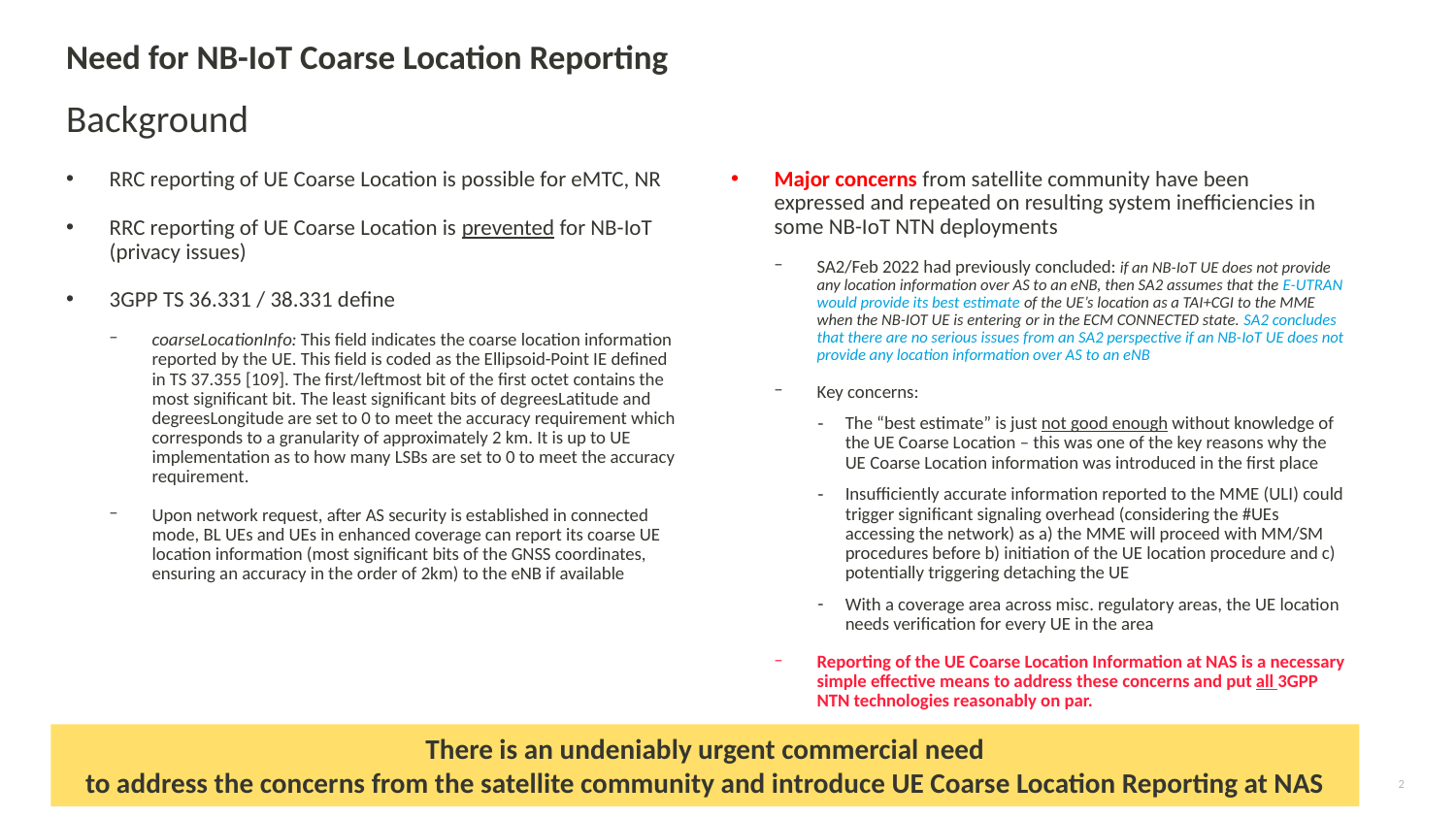

# Need for NB-IoT Coarse Location Reporting

Background
Major concerns from satellite community have been expressed and repeated on resulting system inefficiencies in some NB-IoT NTN deployments
SA2/Feb 2022 had previously concluded: if an NB-IoT UE does not provide any location information over AS to an eNB, then SA2 assumes that the E-UTRAN would provide its best estimate of the UE’s location as a TAI+CGI to the MME when the NB-IOT UE is entering or in the ECM CONNECTED state. SA2 concludes that there are no serious issues from an SA2 perspective if an NB-IoT UE does not provide any location information over AS to an eNB
Key concerns:
The “best estimate” is just not good enough without knowledge of the UE Coarse Location – this was one of the key reasons why the UE Coarse Location information was introduced in the first place
Insufficiently accurate information reported to the MME (ULI) could trigger significant signaling overhead (considering the #UEs accessing the network) as a) the MME will proceed with MM/SM procedures before b) initiation of the UE location procedure and c) potentially triggering detaching the UE
With a coverage area across misc. regulatory areas, the UE location needs verification for every UE in the area
Reporting of the UE Coarse Location Information at NAS is a necessary simple effective means to address these concerns and put all 3GPP NTN technologies reasonably on par.

RRC reporting of UE Coarse Location is possible for eMTC, NR
RRC reporting of UE Coarse Location is prevented for NB-IoT (privacy issues)
3GPP TS 36.331 / 38.331 define
coarseLocationInfo: This field indicates the coarse location information reported by the UE. This field is coded as the Ellipsoid-Point IE defined in TS 37.355 [109]. The first/leftmost bit of the first octet contains the most significant bit. The least significant bits of degreesLatitude and degreesLongitude are set to 0 to meet the accuracy requirement which corresponds to a granularity of approximately 2 km. It is up to UE implementation as to how many LSBs are set to 0 to meet the accuracy requirement.
Upon network request, after AS security is established in connected mode, BL UEs and UEs in enhanced coverage can report its coarse UE location information (most significant bits of the GNSS coordinates, ensuring an accuracy in the order of 2km) to the eNB if available

There is an undeniably urgent commercial need
to address the concerns from the satellite community and introduce UE Coarse Location Reporting at NAS
2
SP-231594